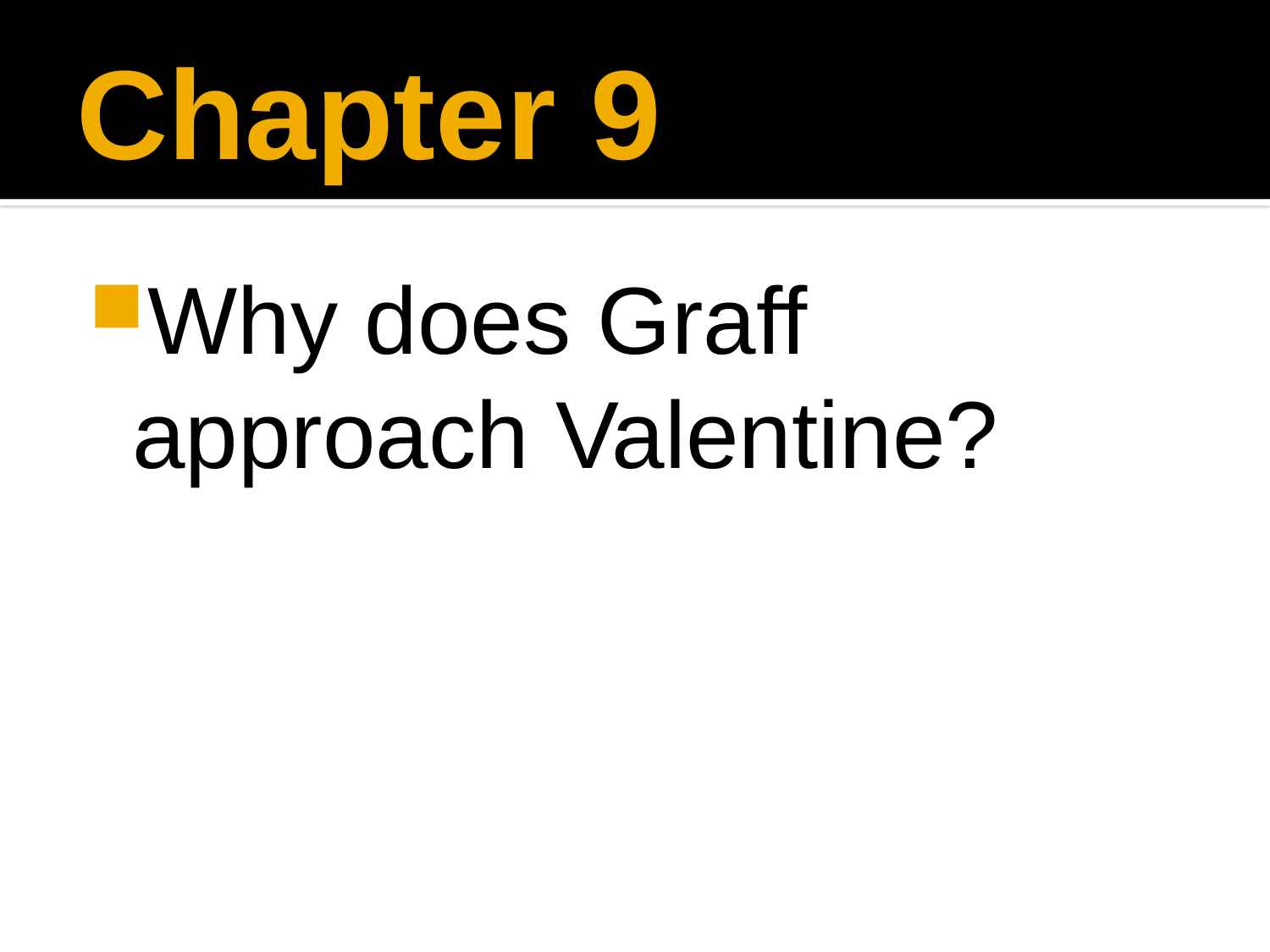

# Chapter 9
Why does Graff approach Valentine?